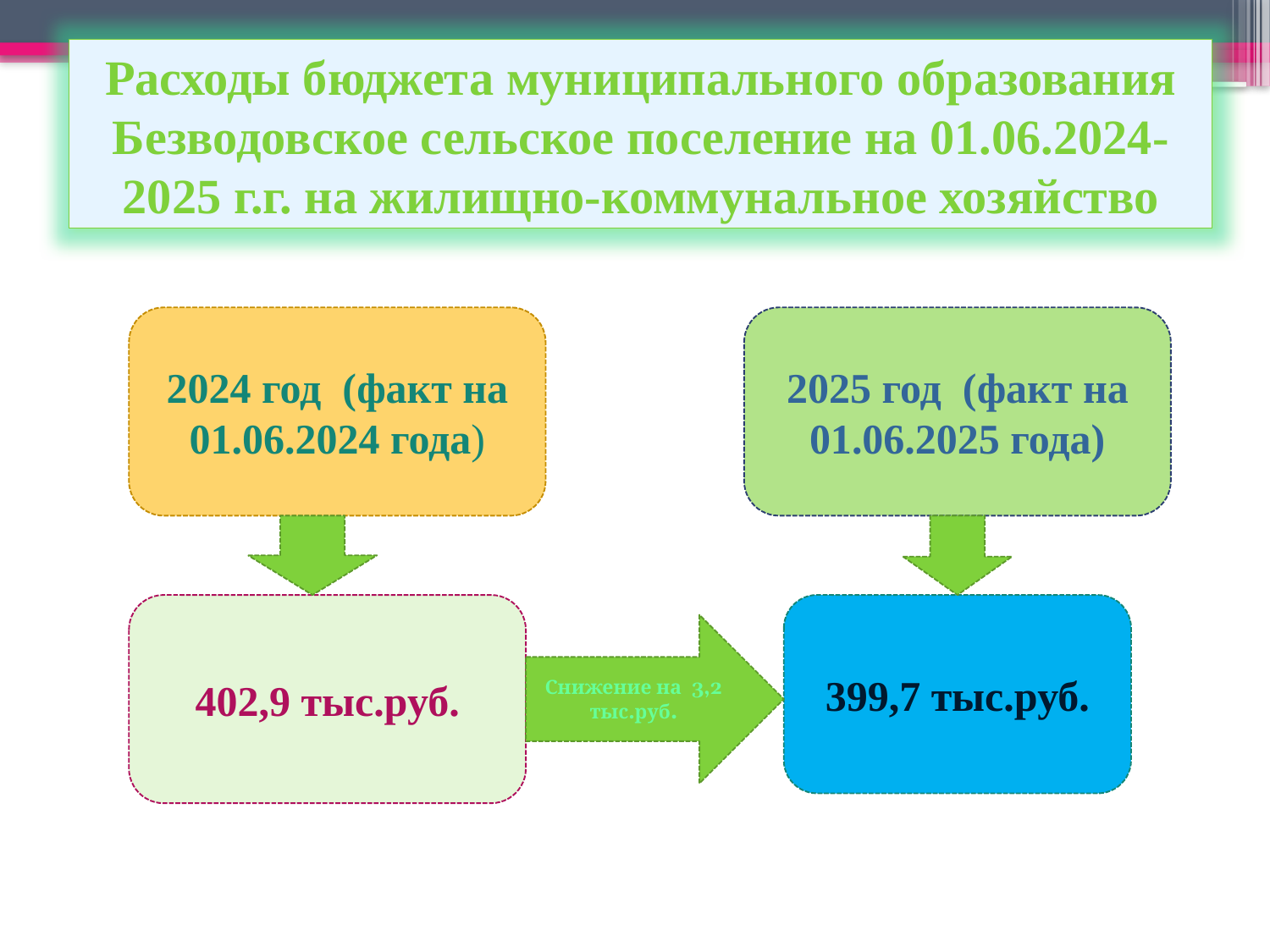

Расходы бюджета муниципального образования Безводовское сельское поселение на 01.06.2024-2025 г.г. на жилищно-коммунальное хозяйство
2024 год  (факт на 01.06.2024 года)
2025 год  (факт на 01.06.2025 года)

402,9 тыс.руб.
399,7 тыс.руб.
Снижение на  3,2 тыс.руб.